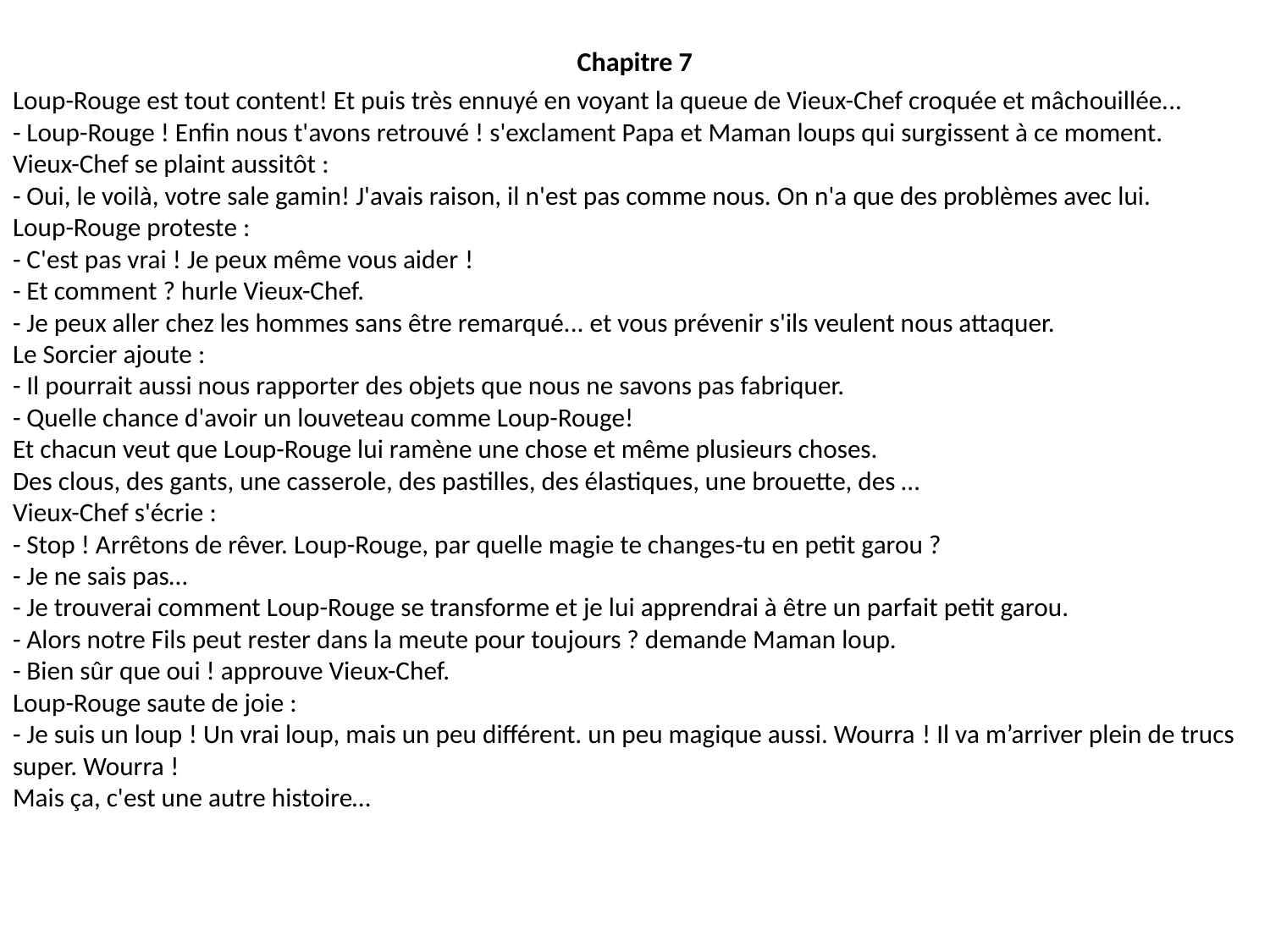

# Chapitre 7
Loup-Rouge est tout content! Et puis très ennuyé en voyant la queue de Vieux-Chef croquée et mâchouillée...
- Loup-Rouge ! Enfin nous t'avons retrouvé ! s'exclament Papa et Maman loups qui surgissent à ce moment.
Vieux-Chef se plaint aussitôt :
- Oui, le voilà, votre sale gamin! J'avais raison, il n'est pas comme nous. On n'a que des problèmes avec lui.
Loup-Rouge proteste :
- C'est pas vrai ! Je peux même vous aider !
- Et comment ? hurle Vieux-Chef.
- Je peux aller chez les hommes sans être remarqué... et vous prévenir s'ils veulent nous attaquer.
Le Sorcier ajoute :
- Il pourrait aussi nous rapporter des objets que nous ne savons pas fabriquer.
- Quelle chance d'avoir un louveteau comme Loup-Rouge!
Et chacun veut que Loup-Rouge lui ramène une chose et même plusieurs choses.
Des clous, des gants, une casserole, des pastilles, des élastiques, une brouette, des …
Vieux-Chef s'écrie :
- Stop ! Arrêtons de rêver. Loup-Rouge, par quelle magie te changes-tu en petit garou ?
- Je ne sais pas…
- Je trouverai comment Loup-Rouge se transforme et je lui apprendrai à être un parfait petit garou.
- Alors notre Fils peut rester dans la meute pour toujours ? demande Maman loup.
- Bien sûr que oui ! approuve Vieux-Chef.
Loup-Rouge saute de joie :
- Je suis un loup ! Un vrai loup, mais un peu différent. un peu magique aussi. Wourra ! Il va m’arriver plein de trucs super. Wourra !
Mais ça, c'est une autre histoire…